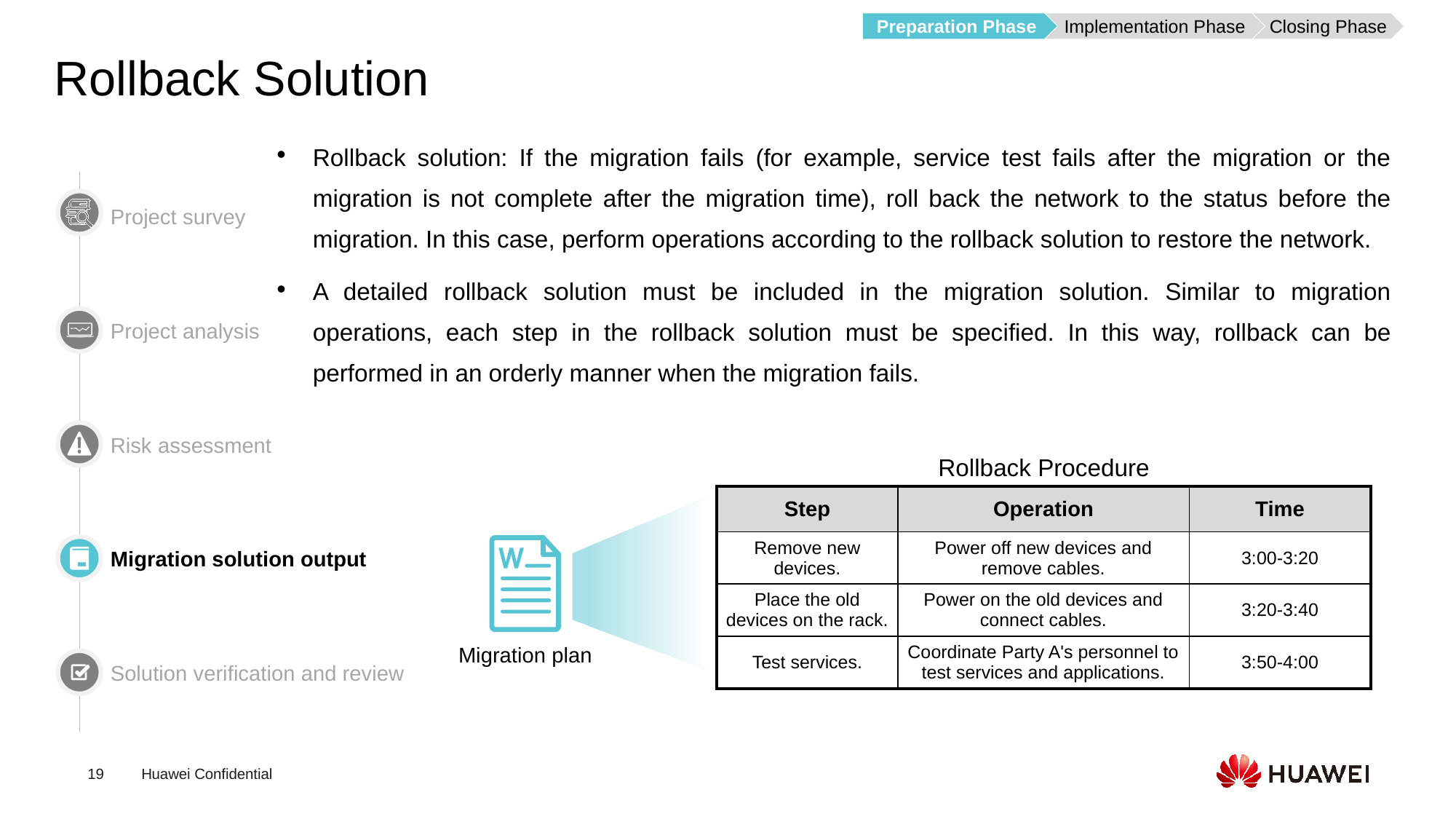

Preparation Phase
Implementation Phase
Closing Phase
# Rollback Solution
Rollback solution: If the migration fails (for example, service test fails after the migration or the migration is not complete after the migration time), roll back the network to the status before the migration. In this case, perform operations according to the rollback solution to restore the network.
A detailed rollback solution must be included in the migration solution. Similar to migration operations, each step in the rollback solution must be specified. In this way, rollback can be performed in an orderly manner when the migration fails.
Project survey

Project analysis

Risk assessment

Rollback Procedure
| Step | Operation | Time |
| --- | --- | --- |
| Remove new devices. | Power off new devices and remove cables. | 3:00-3:20 |
| Place the old devices on the rack. | Power on the old devices and connect cables. | 3:20-3:40 |
| Test services. | Coordinate Party A's personnel to test services and applications. | 3:50-4:00 |

Migration solution output

Migration plan
Solution verification and review